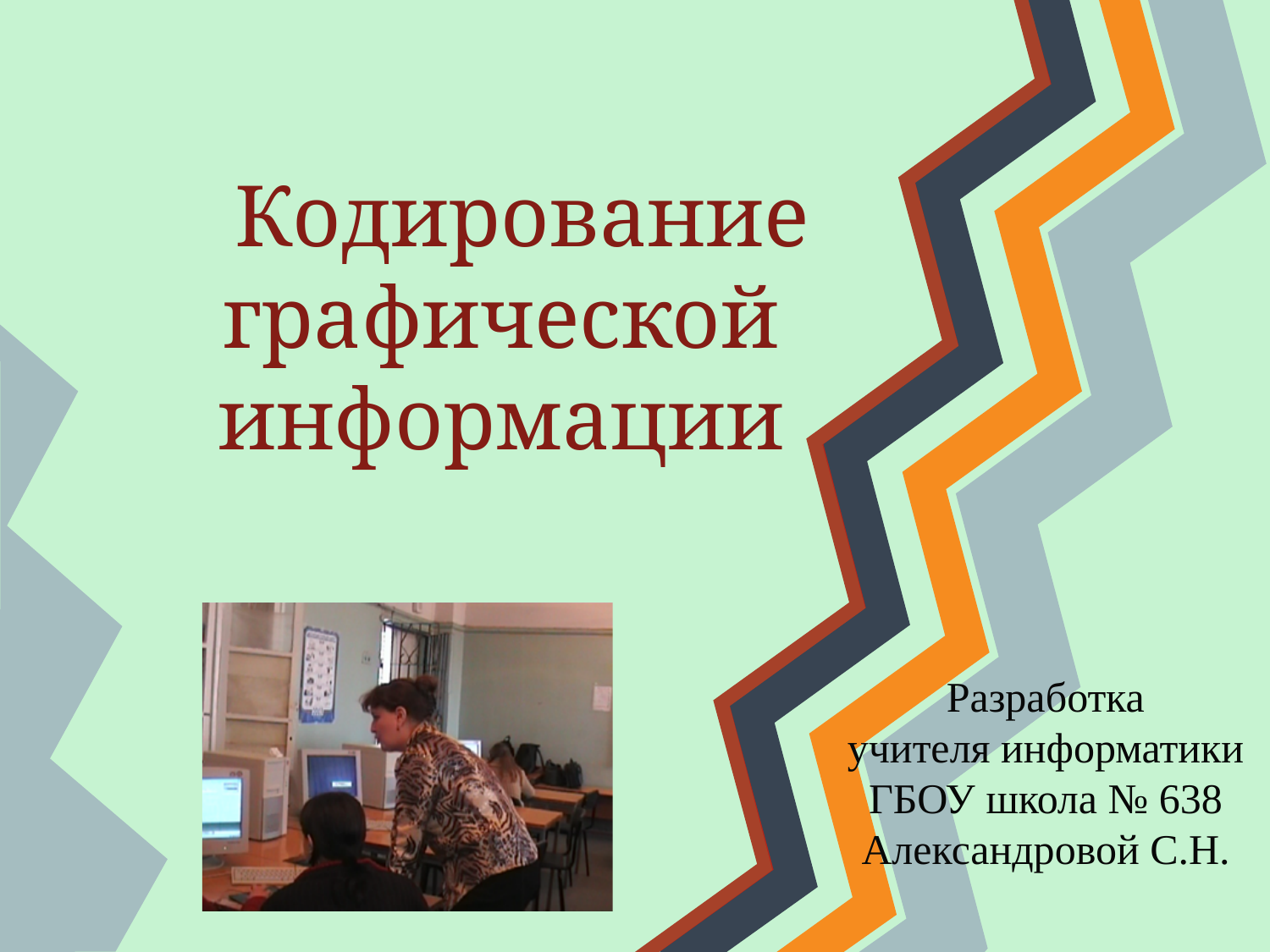

# Кодирование графической информации

Разработка
учителя информатики
ГБОУ школа № 638
Александровой С.Н.